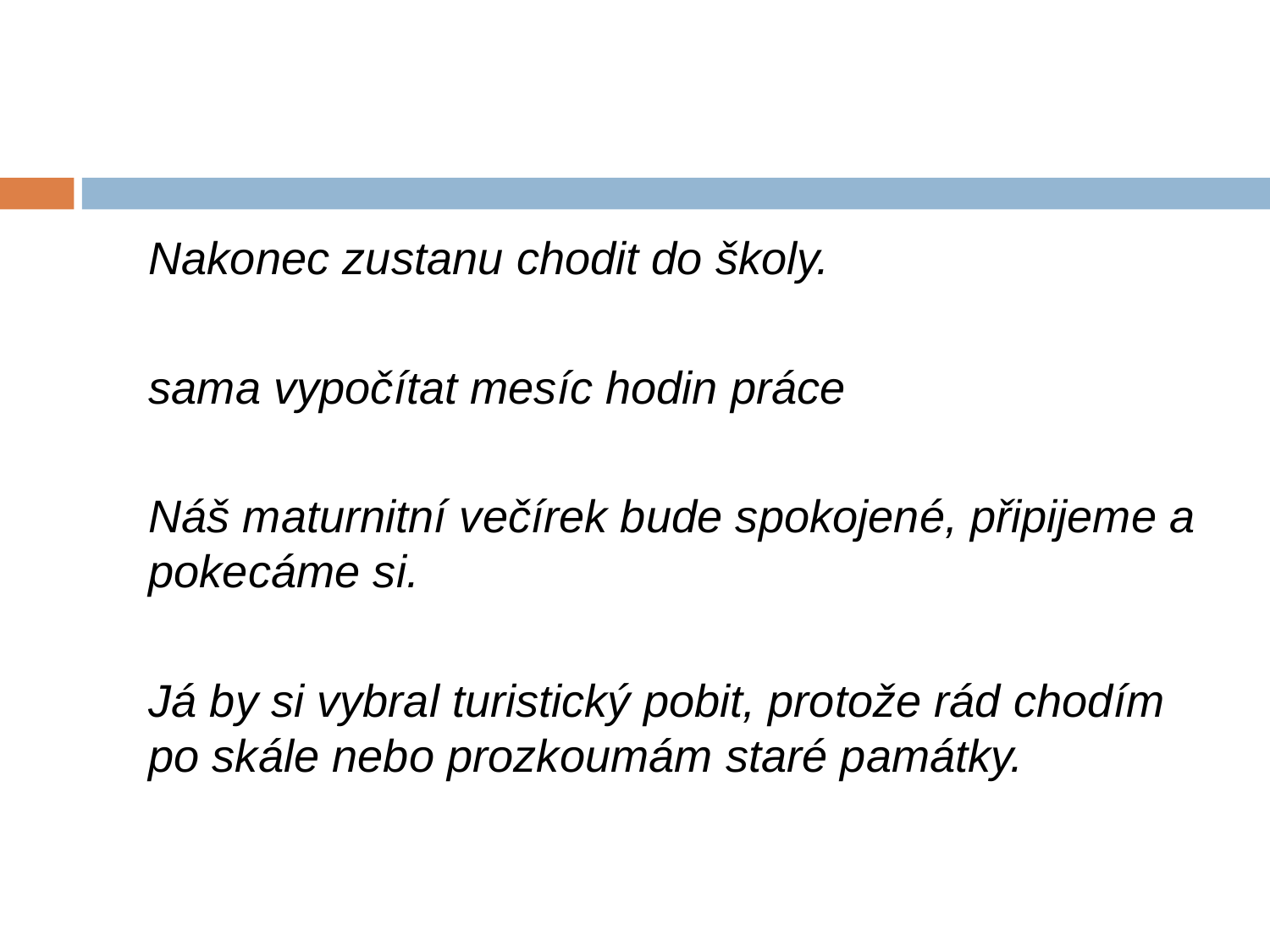

#
Nakonec zustanu chodit do školy.

sama vypočítat mesíc hodin práce

Náš maturnitní večírek bude spokojené, připijeme a pokecáme si.

Já by si vybral turistický pobit, protože rád chodím po skále nebo prozkoumám staré památky.